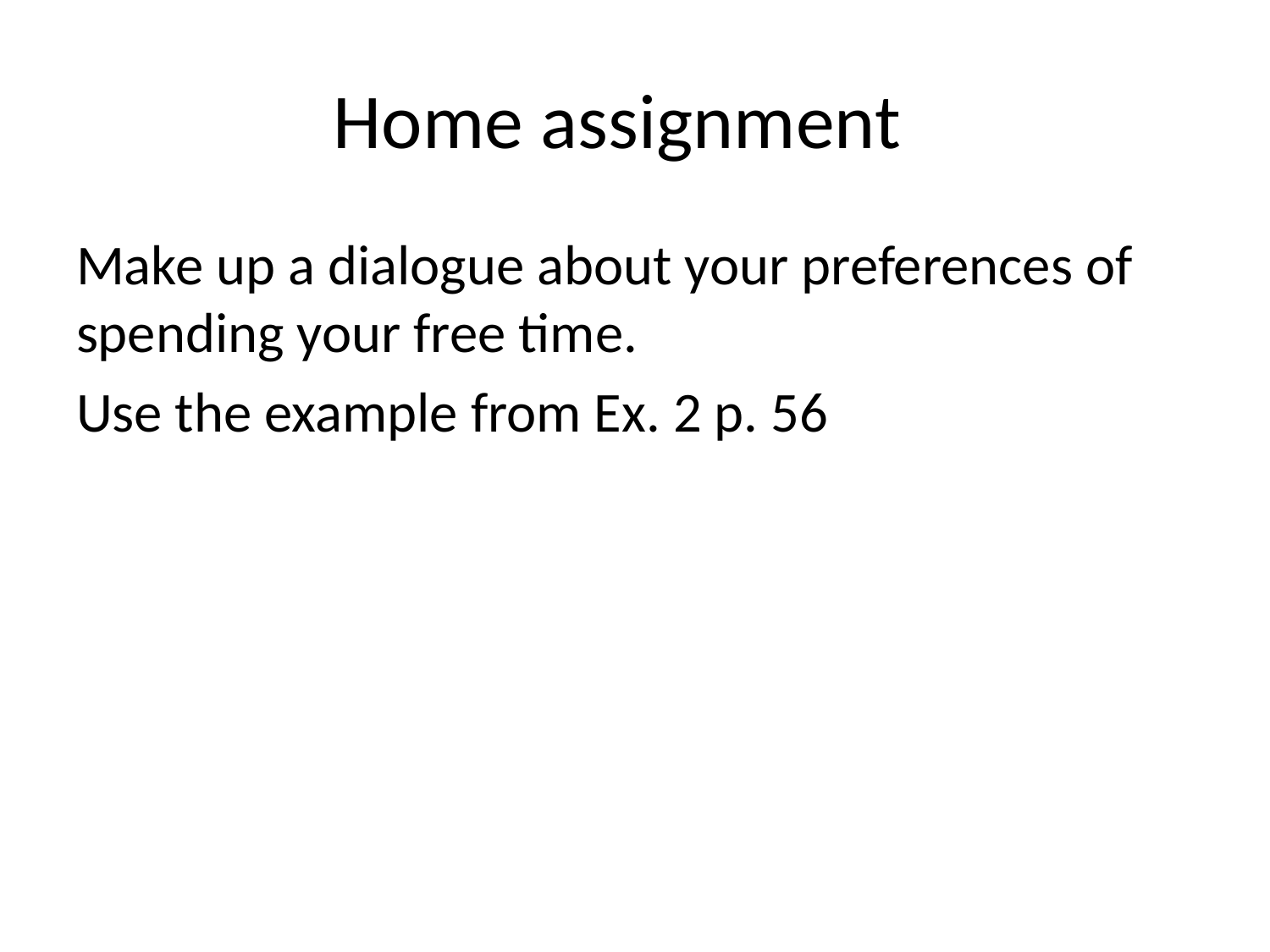

# Home assignment
Make up a dialogue about your preferences of spending your free time.
Use the example from Ex. 2 p. 56